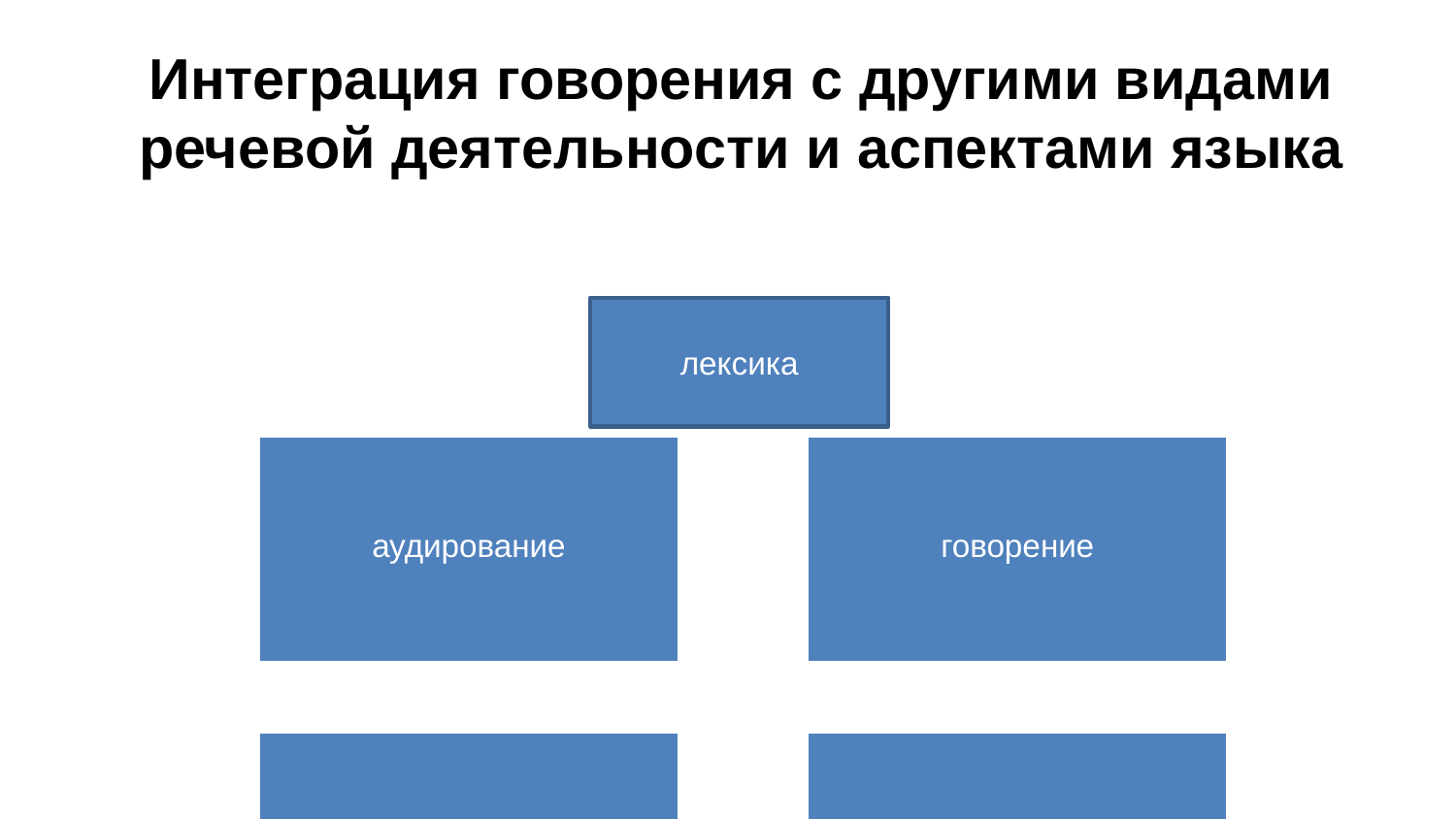

# Интеграция говорения с другими видами речевой деятельности и аспектами языка
лексика
аудирование
говорение